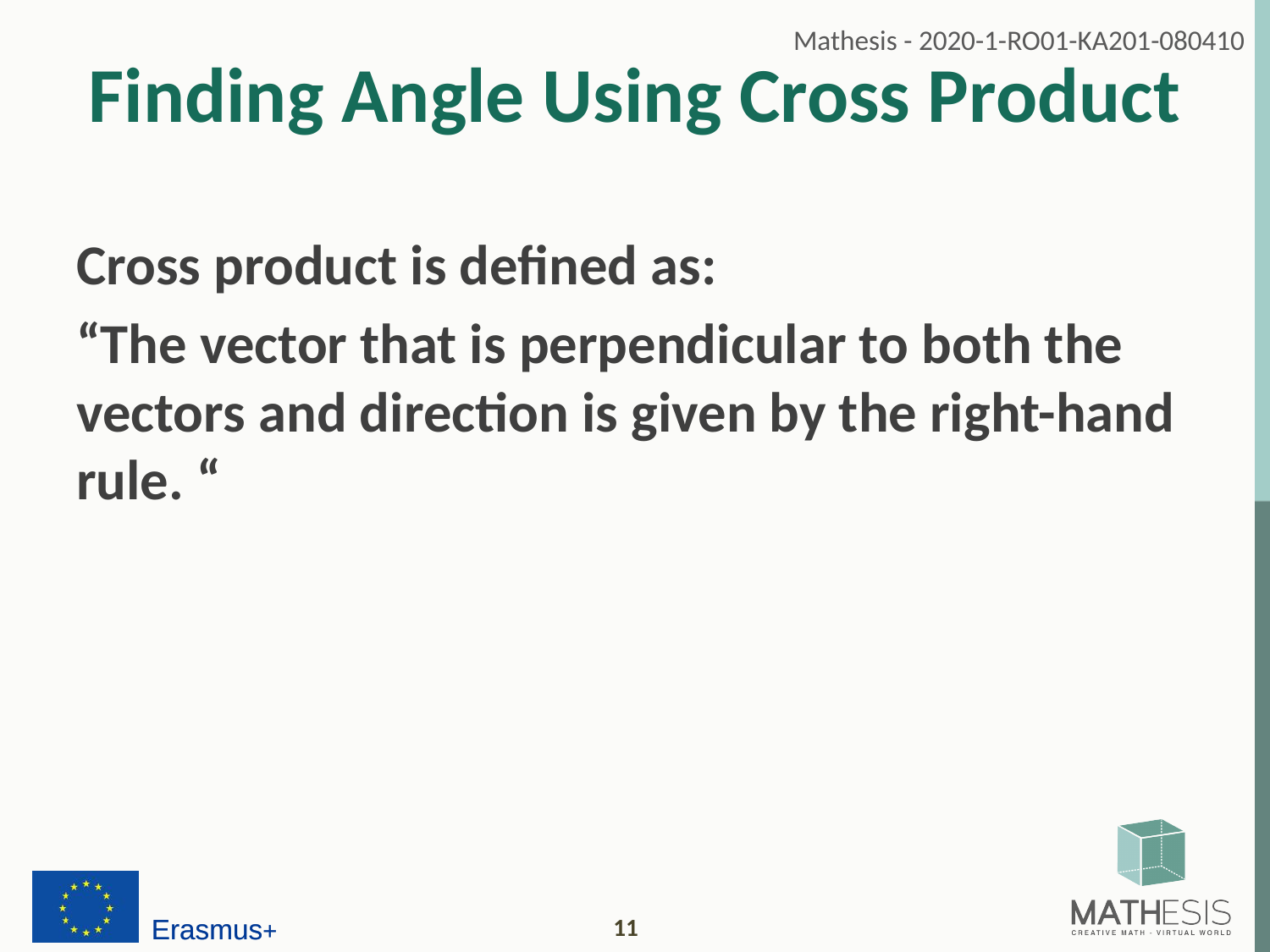

# Finding Angle Using Cross Product
Cross product is defined as:
“The vector that is perpendicular to both the vectors and direction is given by the right-hand rule. “